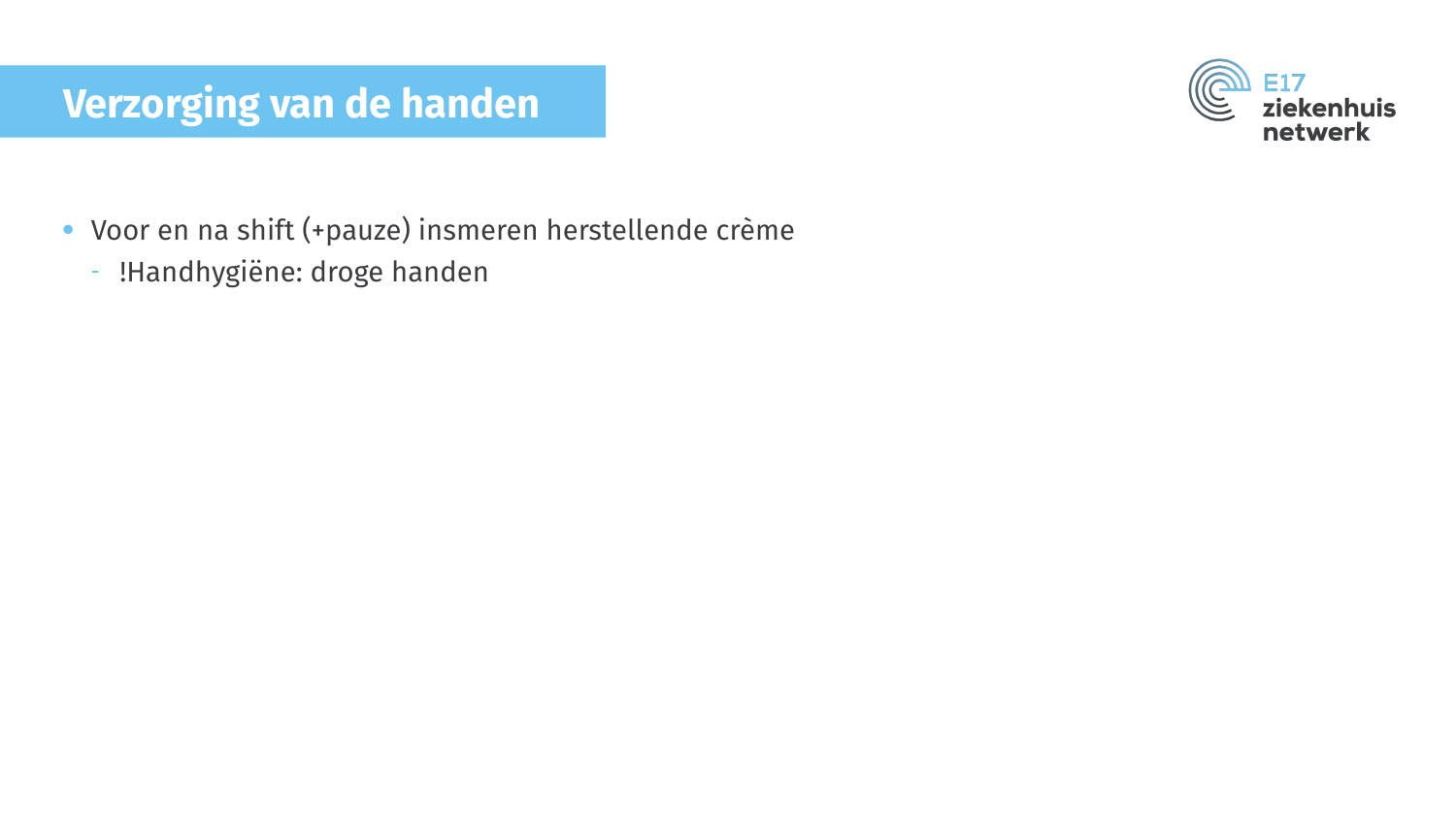

Verzorging van de handen
Voor en na shift (+pauze) insmeren herstellende crème
!Handhygiëne: droge handen